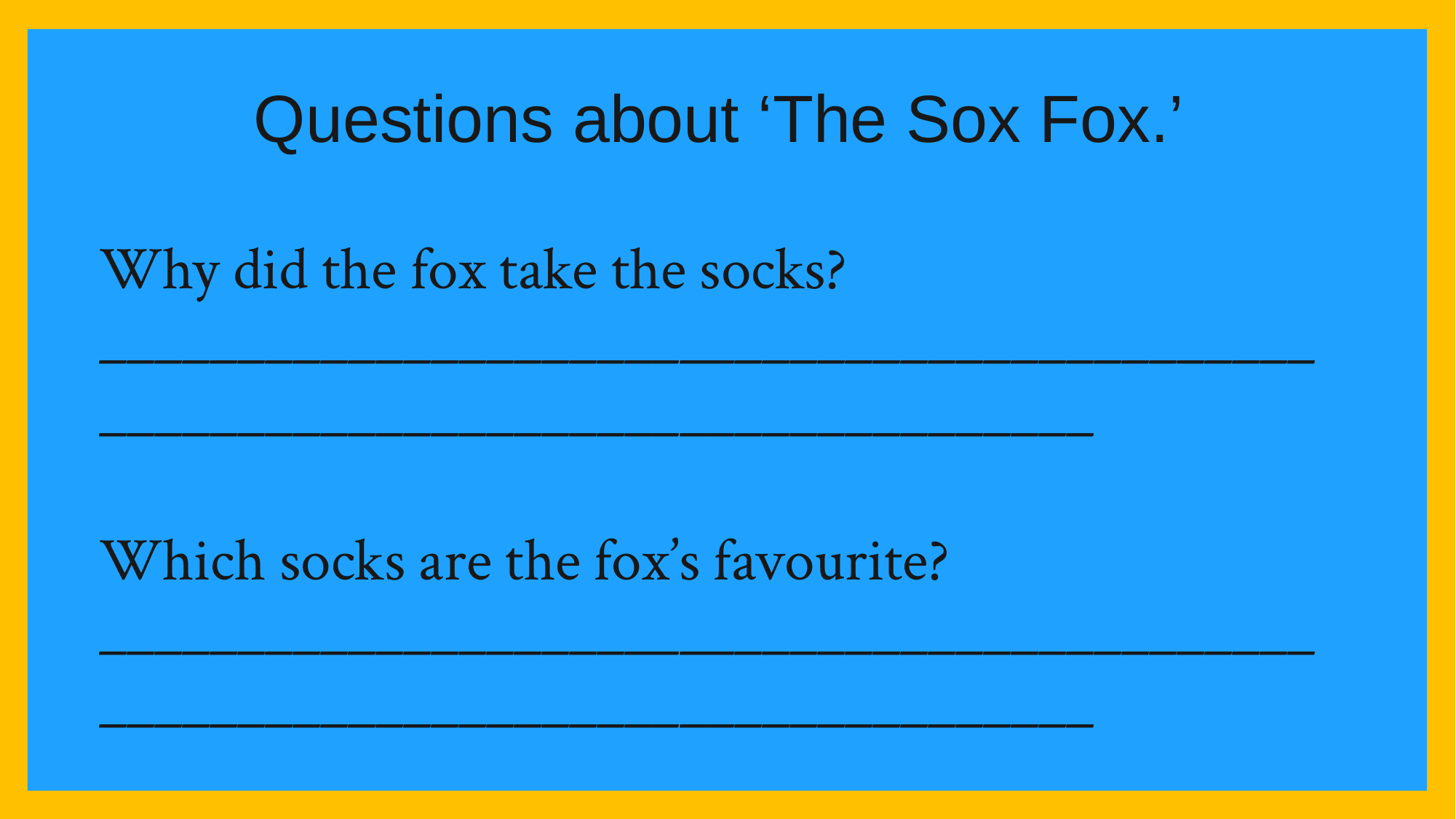

Questions about ‘The Sox Fox.’

Why did the fox take the socks?
________________________________________________________________________________

Which socks are the fox’s favourite?
________________________________________________________________________________